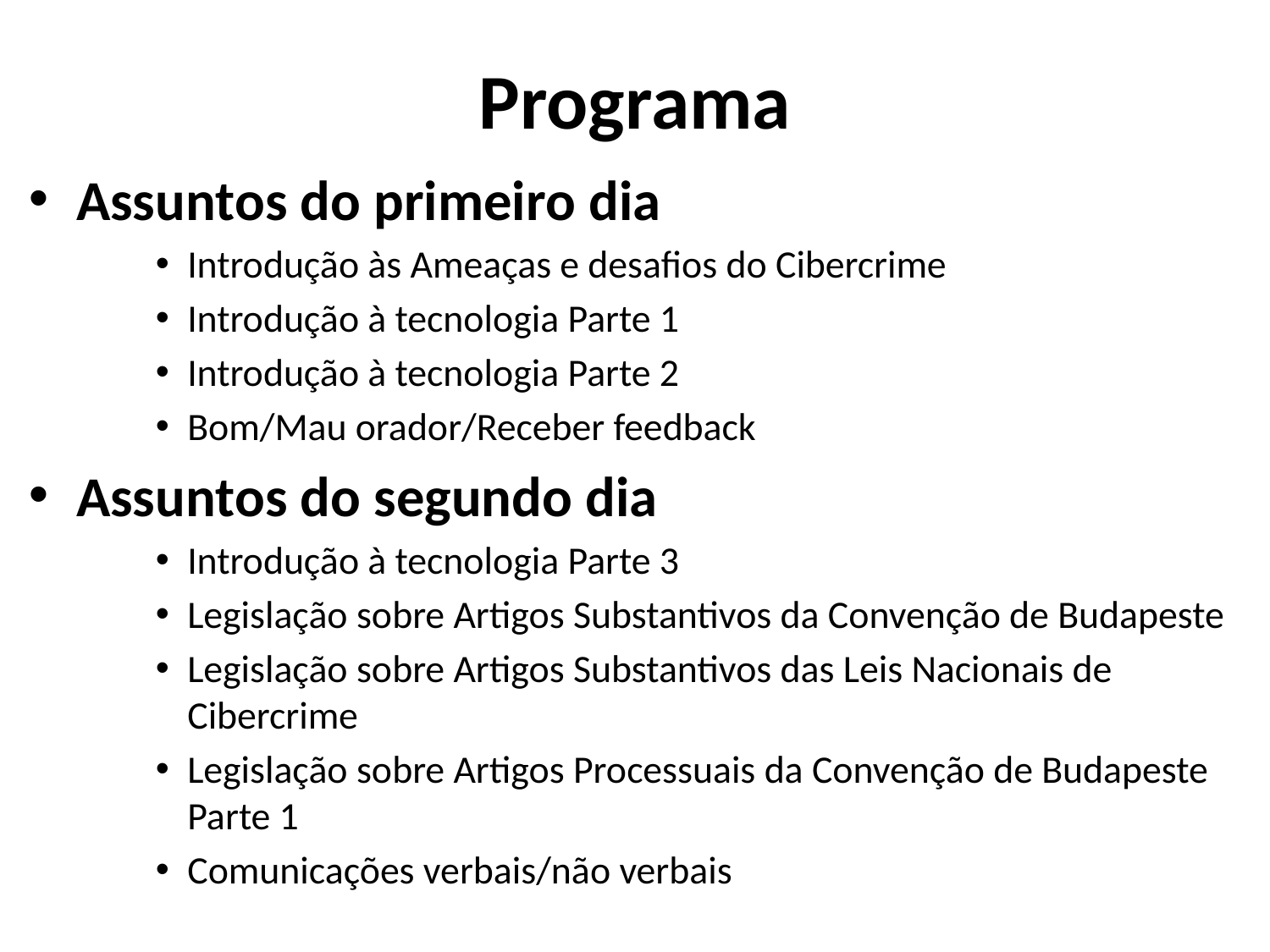

# Programa
Assuntos do primeiro dia
Introdução às Ameaças e desafios do Cibercrime
Introdução à tecnologia Parte 1
Introdução à tecnologia Parte 2
Bom/Mau orador/Receber feedback
Assuntos do segundo dia
Introdução à tecnologia Parte 3
Legislação sobre Artigos Substantivos da Convenção de Budapeste
Legislação sobre Artigos Substantivos das Leis Nacionais de Cibercrime
Legislação sobre Artigos Processuais da Convenção de Budapeste Parte 1
Comunicações verbais/não verbais